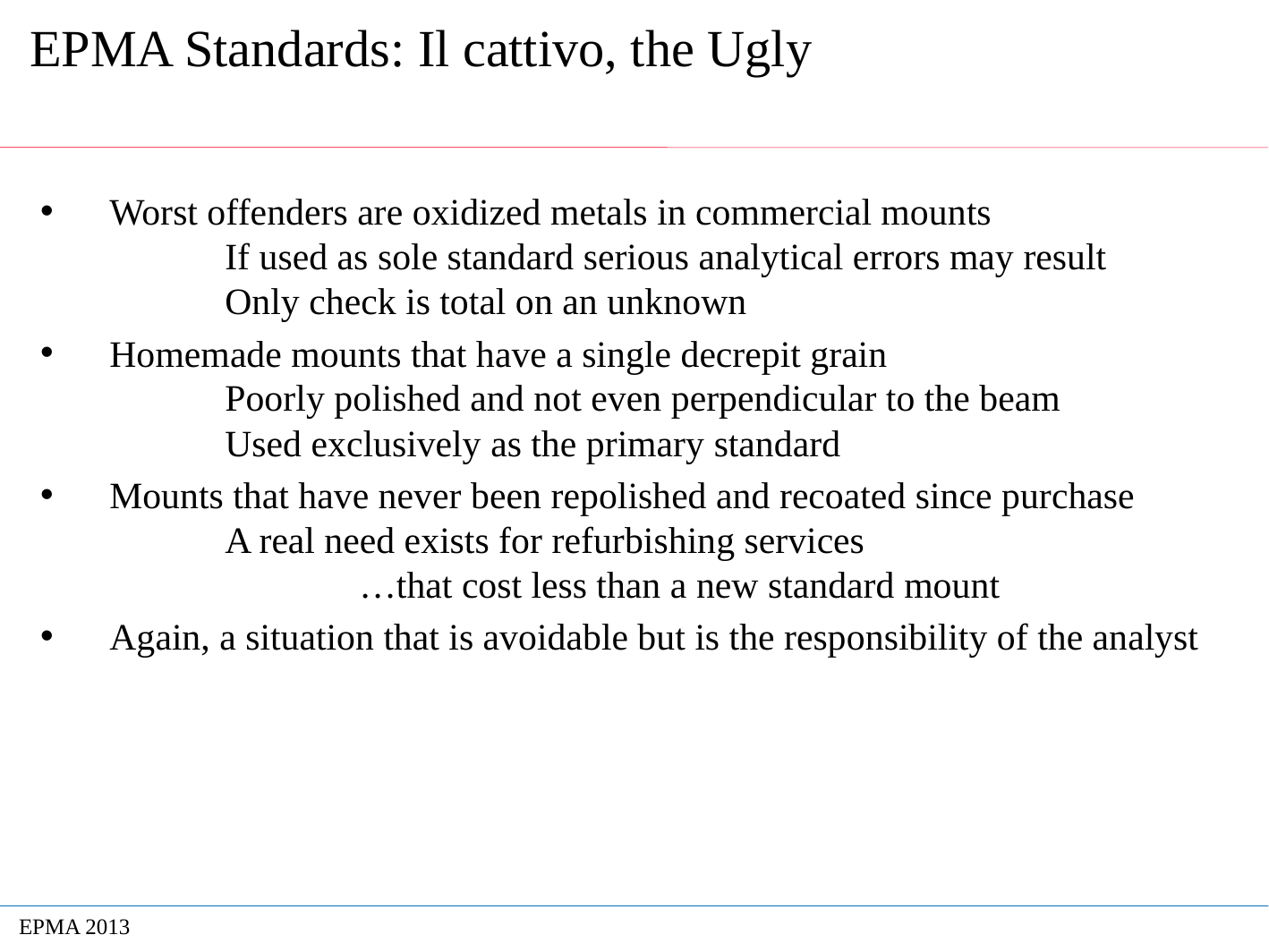

# EPMA Standards: Il cattivo, the Ugly
  Worst offenders are oxidized metals in commercial mounts
	If used as sole standard serious analytical errors may result
	Only check is total on an unknown
  Homemade mounts that have a single decrepit grain
	Poorly polished and not even perpendicular to the beam
	Used exclusively as the primary standard
  Mounts that have never been repolished and recoated since purchase
	A real need exists for refurbishing services
		…that cost less than a new standard mount
  Again, a situation that is avoidable but is the responsibility of the analyst
EPMA 2013